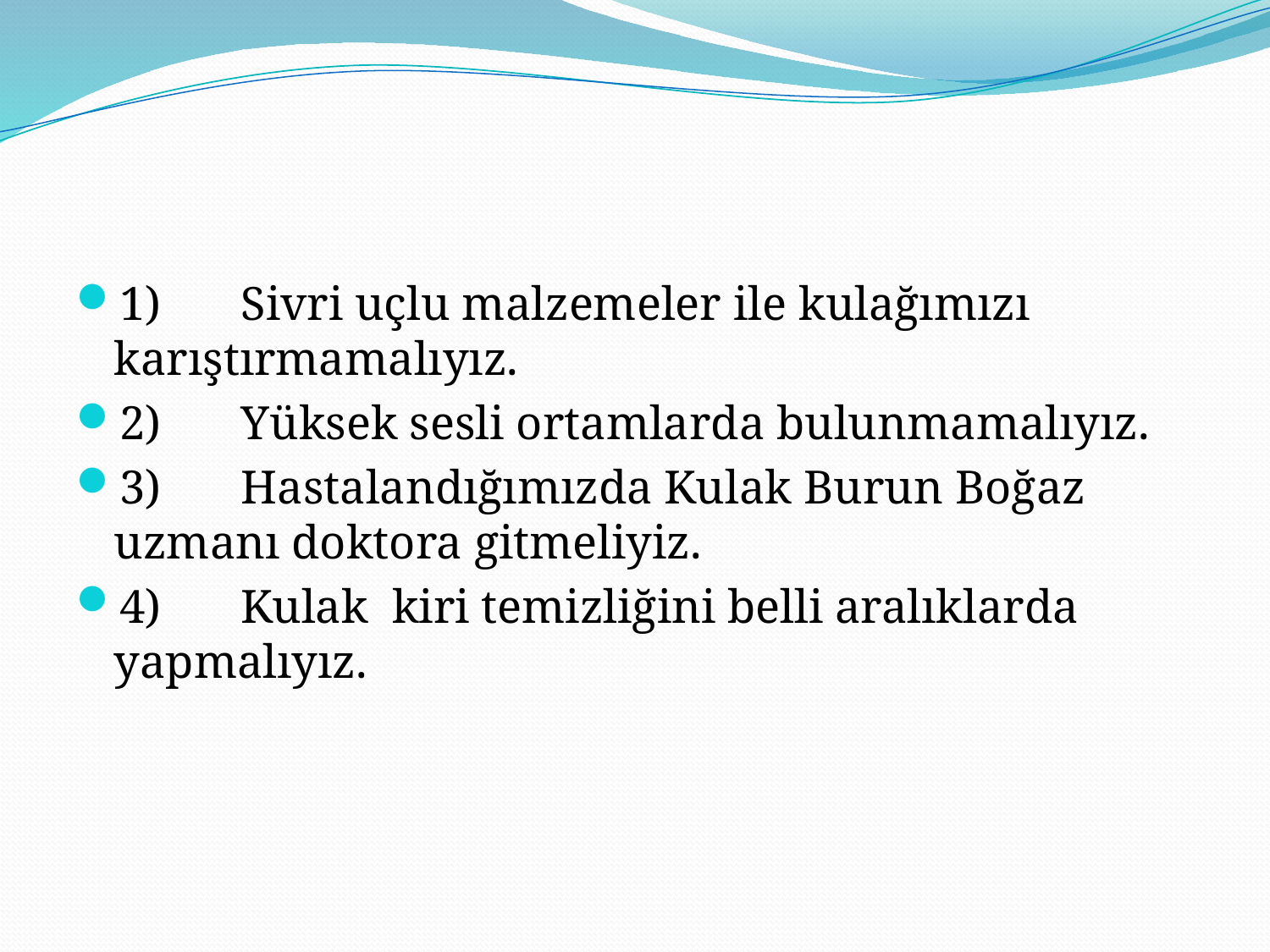

#
1)	Sivri uçlu malzemeler ile kulağımızı karıştırmamalıyız.
2)	Yüksek sesli ortamlarda bulunmamalıyız.
3)	Hastalandığımızda Kulak Burun Boğaz uzmanı doktora gitmeliyiz.
4)	Kulak  kiri temizliğini belli aralıklarda yapmalıyız.